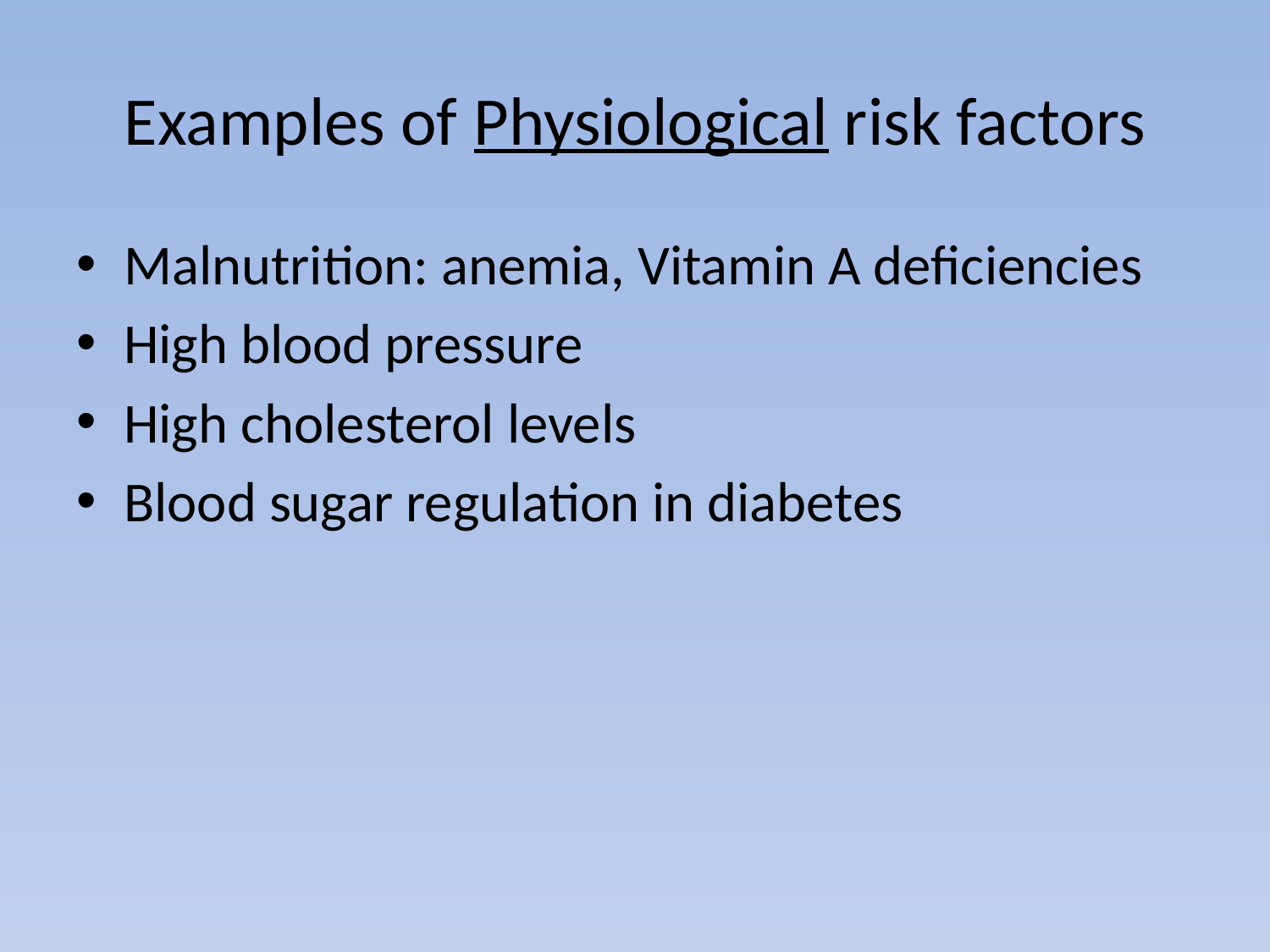

# Examples of Physiological risk factors
Malnutrition: anemia, Vitamin A deficiencies
High blood pressure
High cholesterol levels
Blood sugar regulation in diabetes